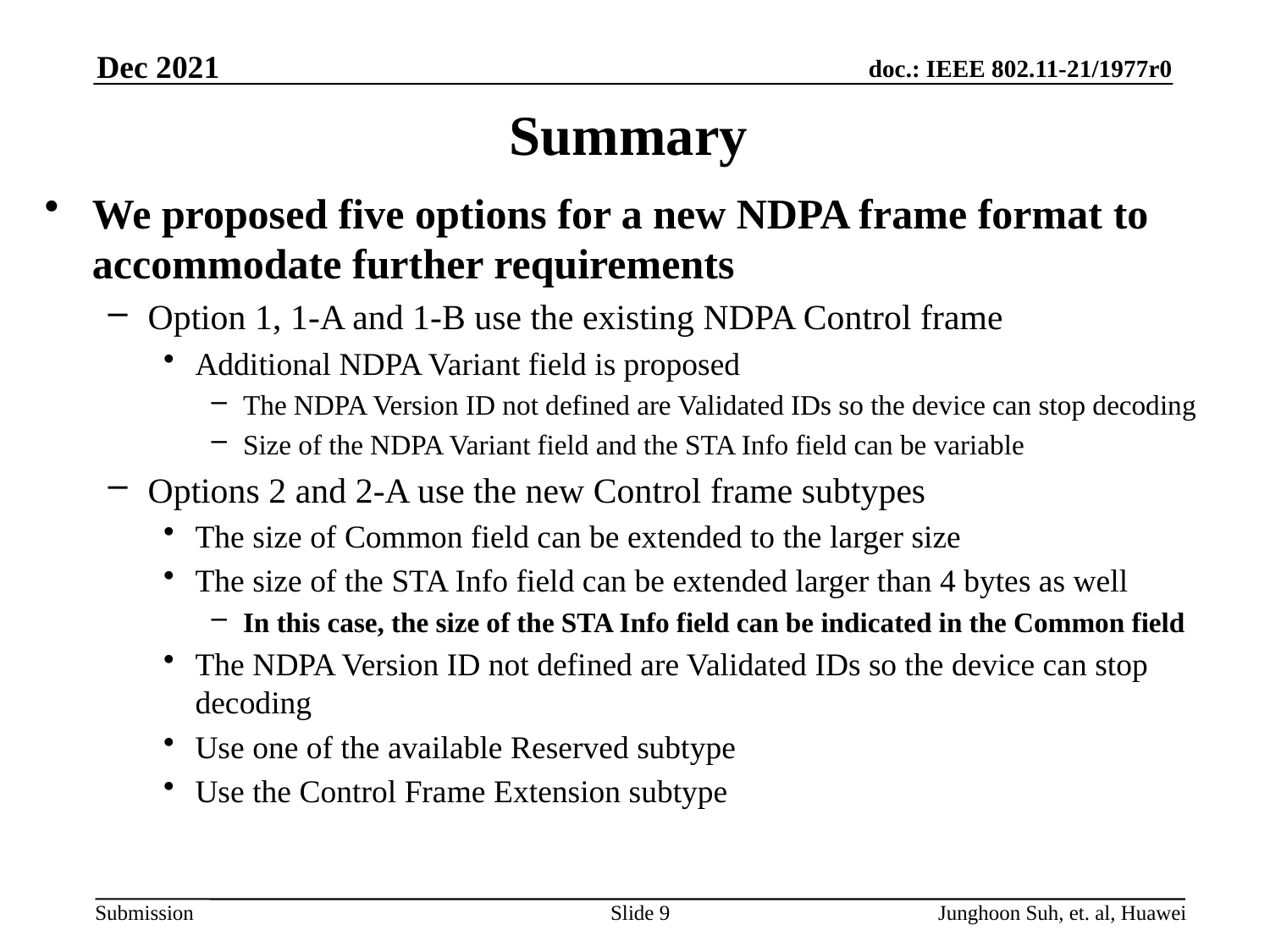

Dec 2021
# Summary
We proposed five options for a new NDPA frame format to accommodate further requirements
Option 1, 1-A and 1-B use the existing NDPA Control frame
Additional NDPA Variant field is proposed
The NDPA Version ID not defined are Validated IDs so the device can stop decoding
Size of the NDPA Variant field and the STA Info field can be variable
Options 2 and 2-A use the new Control frame subtypes
The size of Common field can be extended to the larger size
The size of the STA Info field can be extended larger than 4 bytes as well
In this case, the size of the STA Info field can be indicated in the Common field
The NDPA Version ID not defined are Validated IDs so the device can stop decoding
Use one of the available Reserved subtype
Use the Control Frame Extension subtype

Slide 9
Junghoon Suh, et. al, Huawei